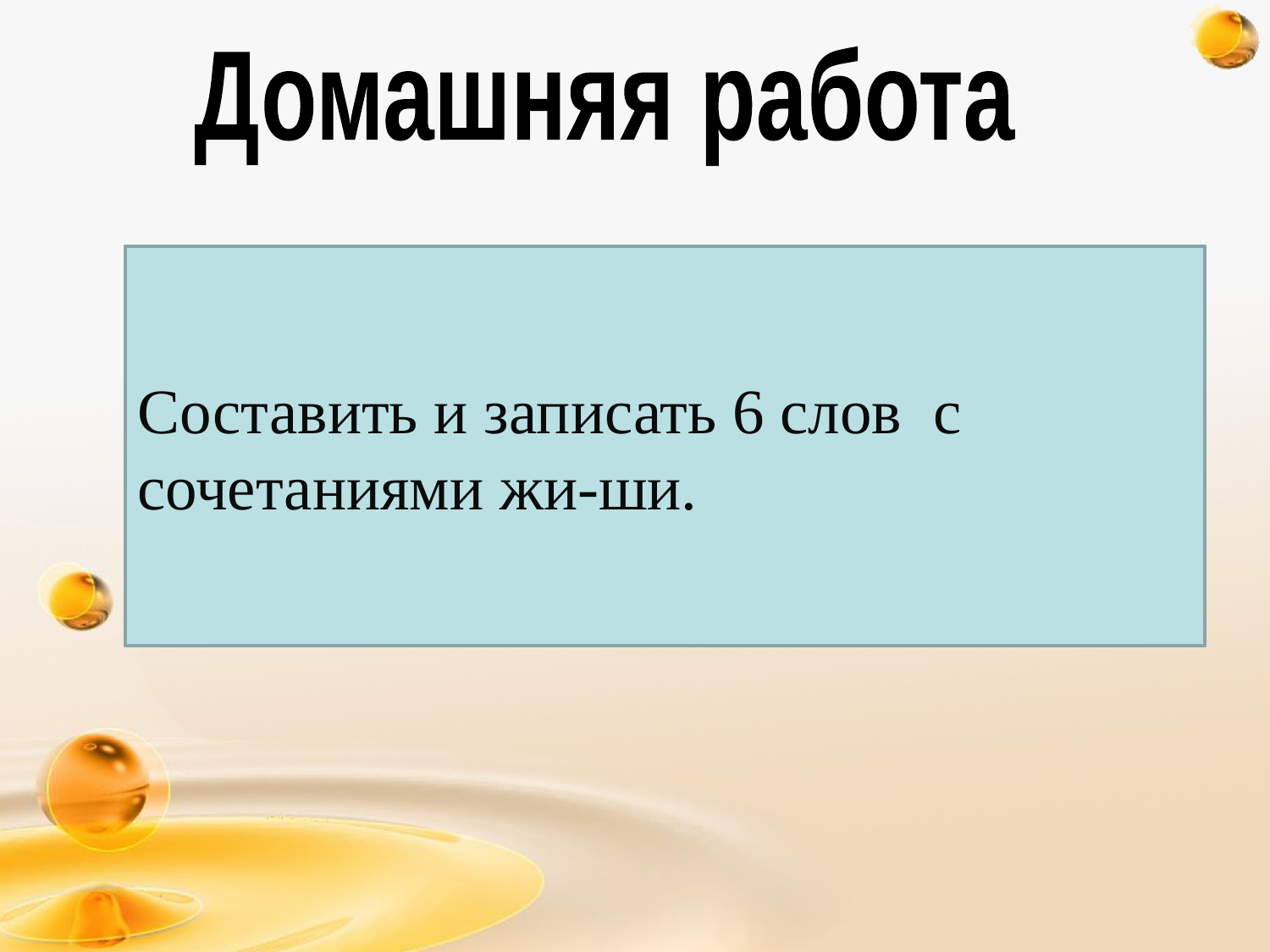

Домашняя работа

Составить и записать 6 слов  с сочетаниями жи-ши.